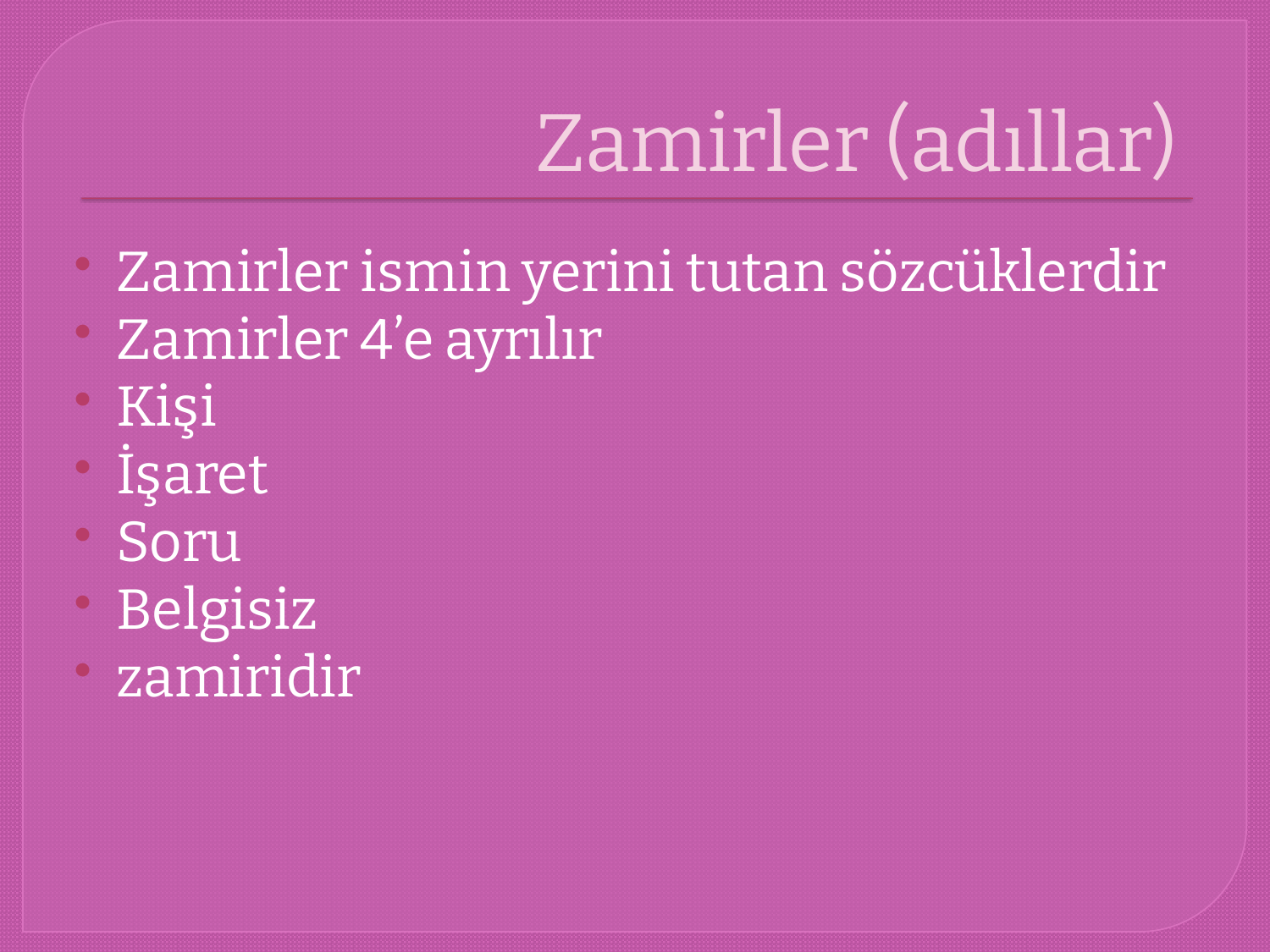

# Zamirler (adıllar)
Zamirler ismin yerini tutan sözcüklerdir
Zamirler 4’e ayrılır
Kişi
İşaret
Soru
Belgisiz
zamiridir